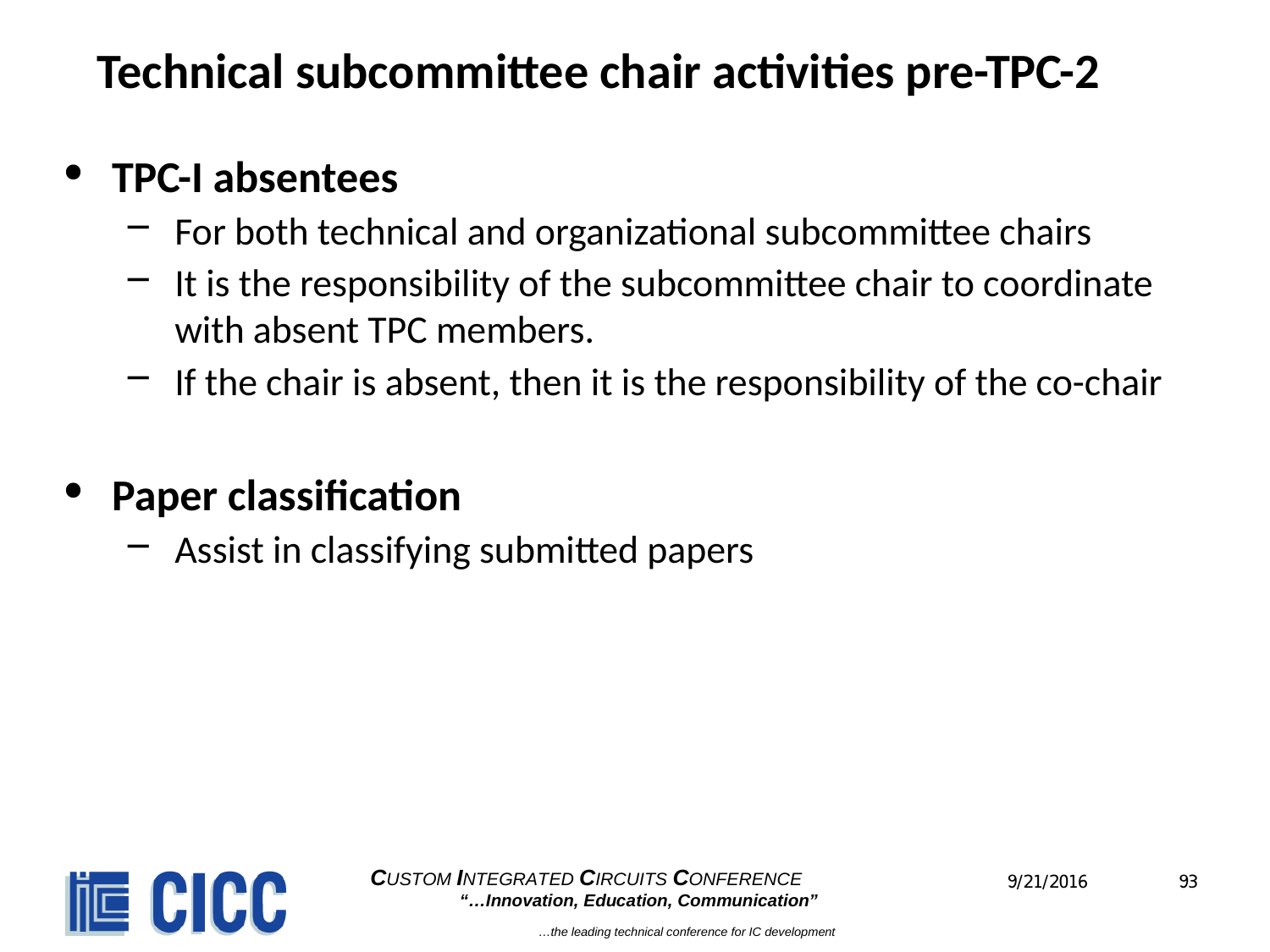

# Technical subcommittee chair activities pre-TPC-2
TPC-I absentees
For both technical and organizational subcommittee chairs
It is the responsibility of the subcommittee chair to coordinate with absent TPC members.
If the chair is absent, then it is the responsibility of the co-chair

Paper classification
Assist in classifying submitted papers